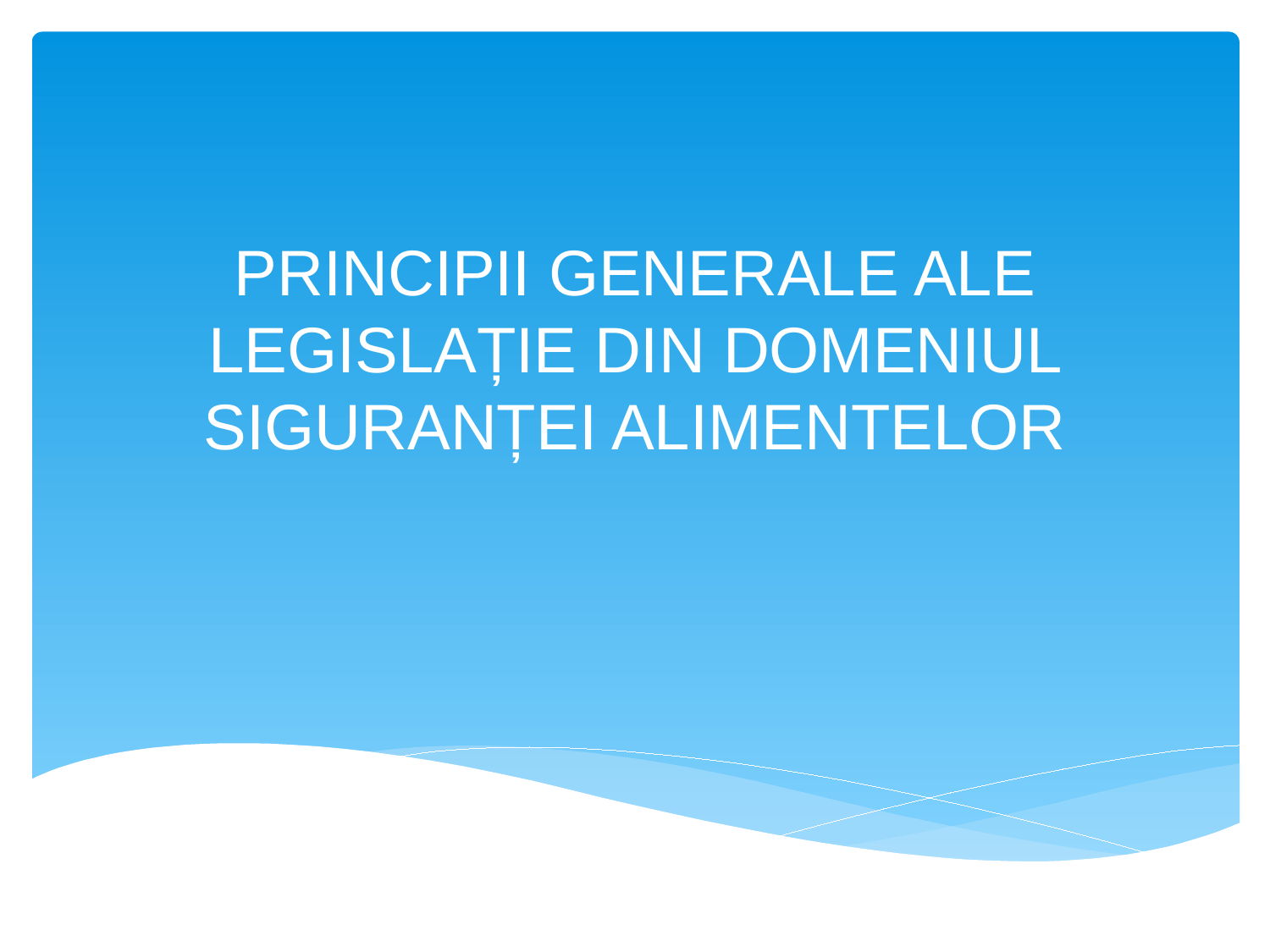

# PRINCIPII GENERALE ALE LEGISLAȚIE DIN DOMENIUL SIGURANȚEI ALIMENTELOR